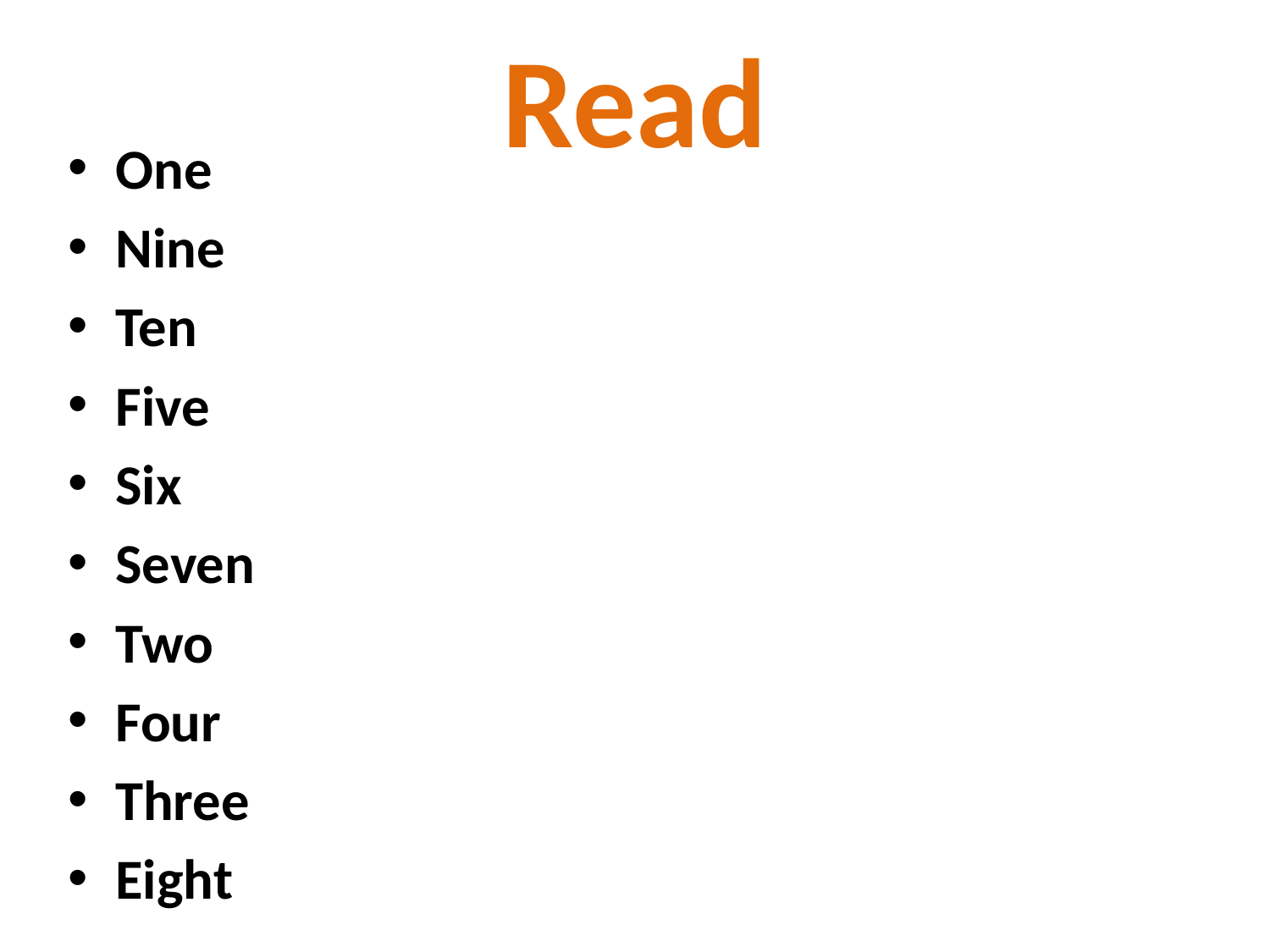

# Read
One
Nine
Ten
Five
Six
Seven
Two
Four
Three
Eight